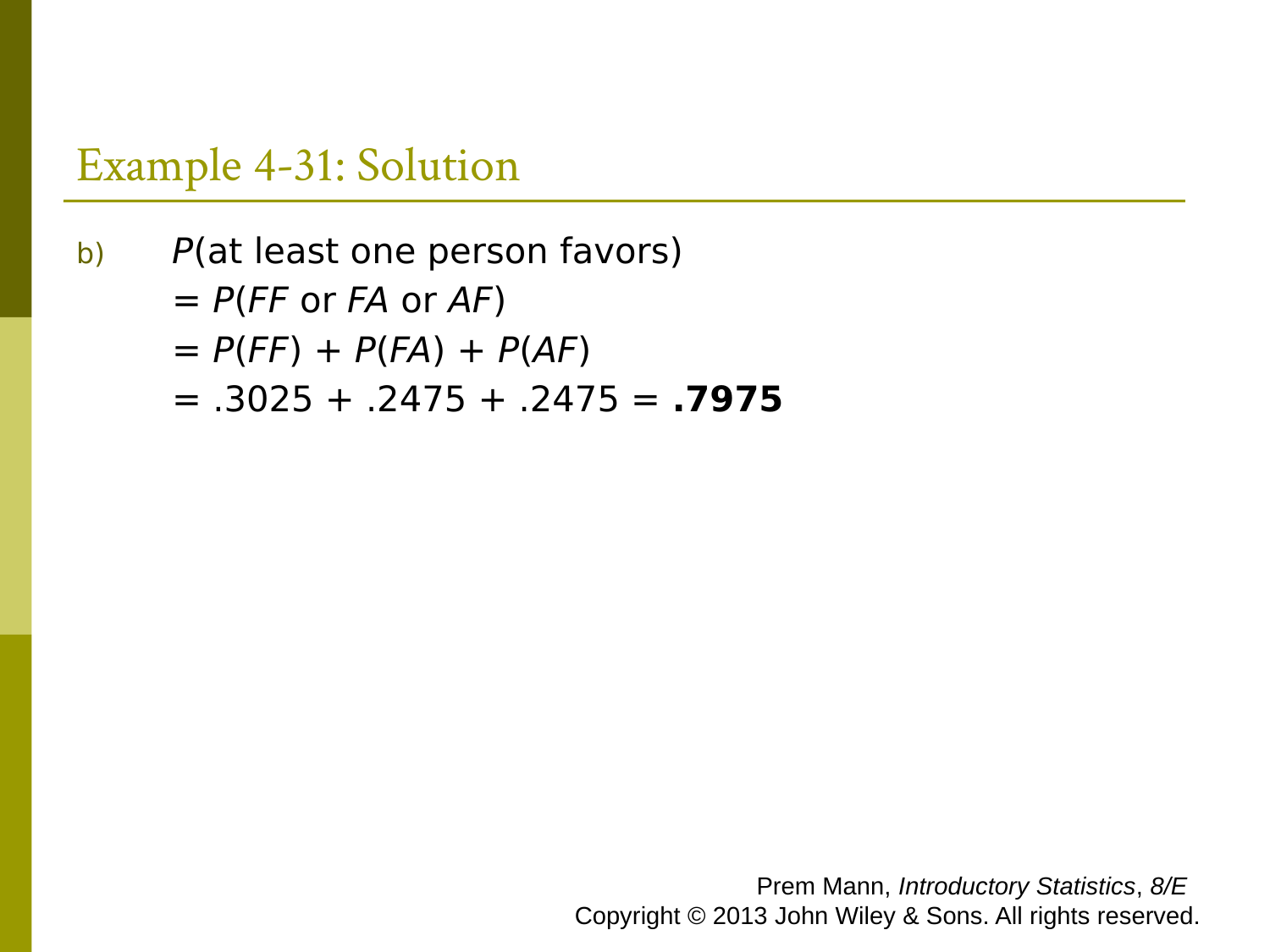

# Example 4-31: Solution
 P(at least one person favors)
	 = P(FF or FA or AF)
	 = P(FF) + P(FA) + P(AF)
	 = .3025 + .2475 + .2475 = .7975
                          Prem Mann, Introductory Statistics, 8/E Copyright © 2013 John Wiley & Sons. All rights reserved.